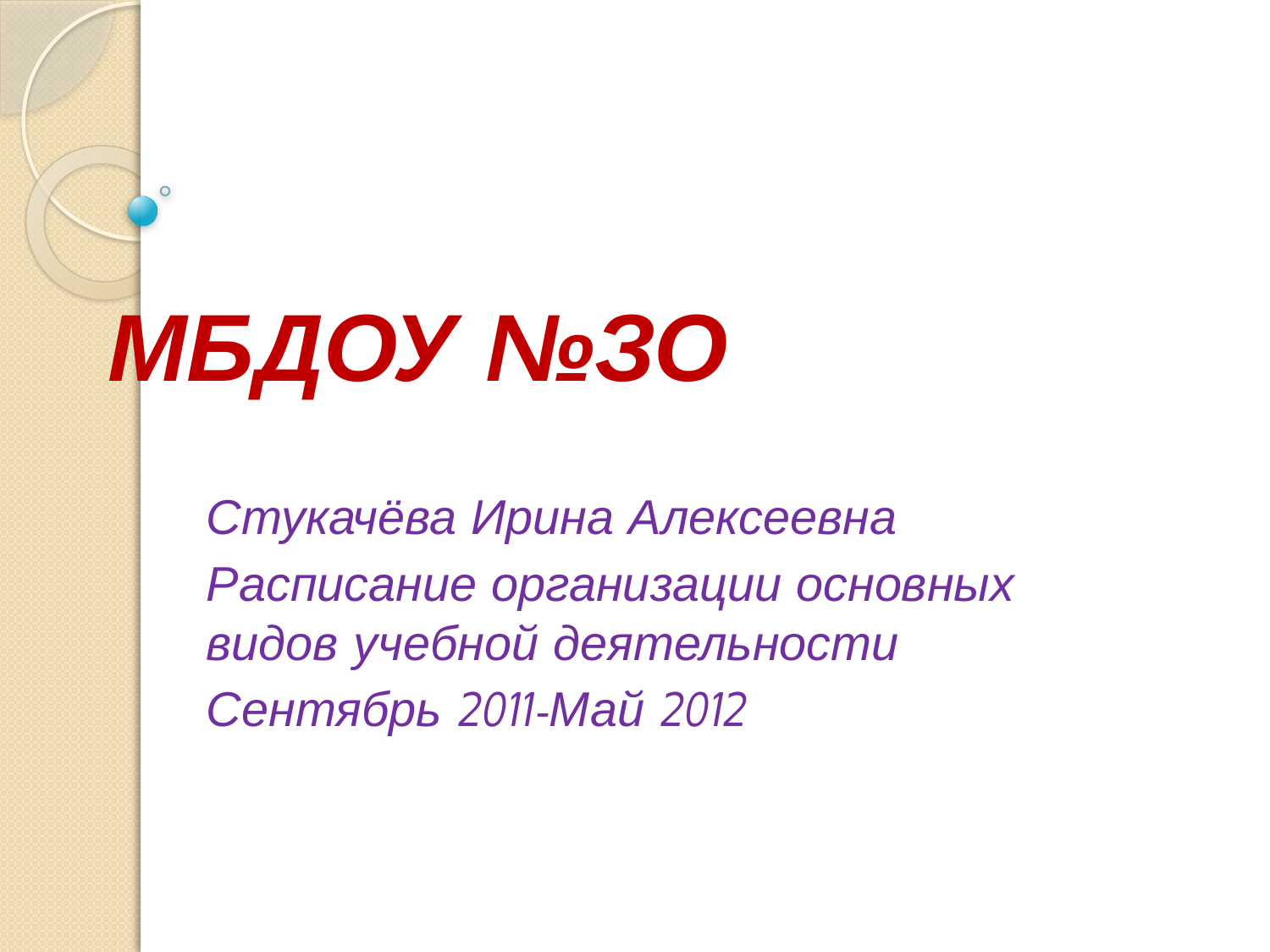

# МБДОУ №ЗО
Стукачёва Ирина Алексеевна
Расписание организации основных видов учебной деятельности
Сентябрь 2011-Май 2012